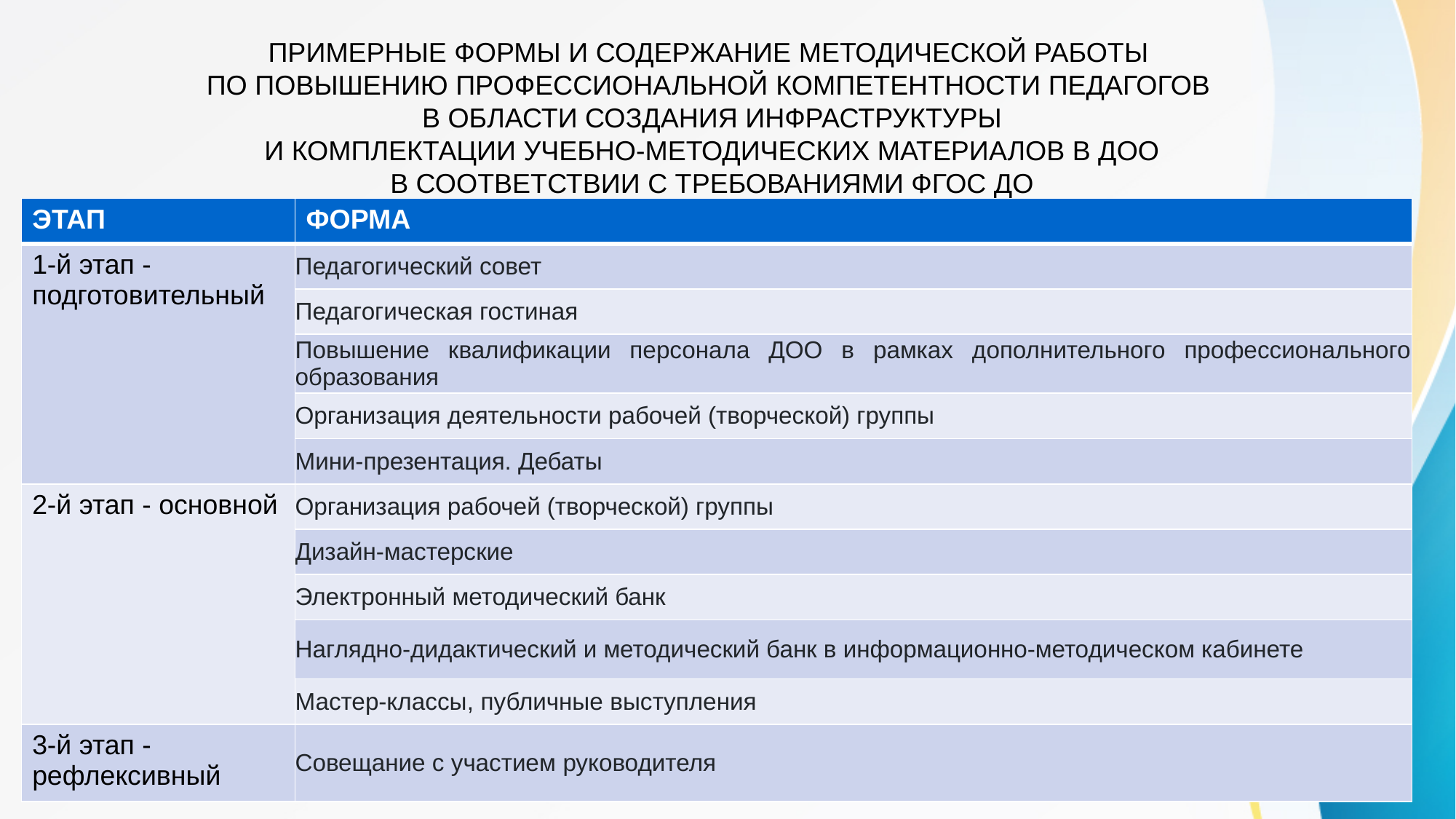

# ПРИМЕРНЫЕ ФОРМЫ И СОДЕРЖАНИЕ МЕТОДИЧЕСКОЙ РАБОТЫ ПО ПОВЫШЕНИЮ ПРОФЕССИОНАЛЬНОЙ КОМПЕТЕНТНОСТИ ПЕДАГОГОВ В ОБЛАСТИ СОЗДАНИЯ ИНФРАСТРУКТУРЫ И КОМПЛЕКТАЦИИ УЧЕБНО-МЕТОДИЧЕСКИХ МАТЕРИАЛОВ В ДОО В СООТВЕТСТВИИ С ТРЕБОВАНИЯМИ ФГОС ДО
| ЭТАП | ФОРМА |
| --- | --- |
| 1-й этап - подготовительный | Педагогический совет |
|  | Педагогическая гостиная |
|  | Повышение квалификации персонала ДОО в рамках дополнительного профессионального образования |
|  | Организация деятельности рабочей (творческой) группы |
|  | Мини-презентация. Дебаты |
| 2-й этап - основной | Организация рабочей (творческой) группы |
|  | Дизайн-мастерские |
|  | Электронный методический банк |
|  | Наглядно-дидактический и методический банк в информационно-методическом кабинете |
|  | Мастер-классы, публичные выступления |
| 3-й этап - рефлексивный | Совещание с участием руководителя |